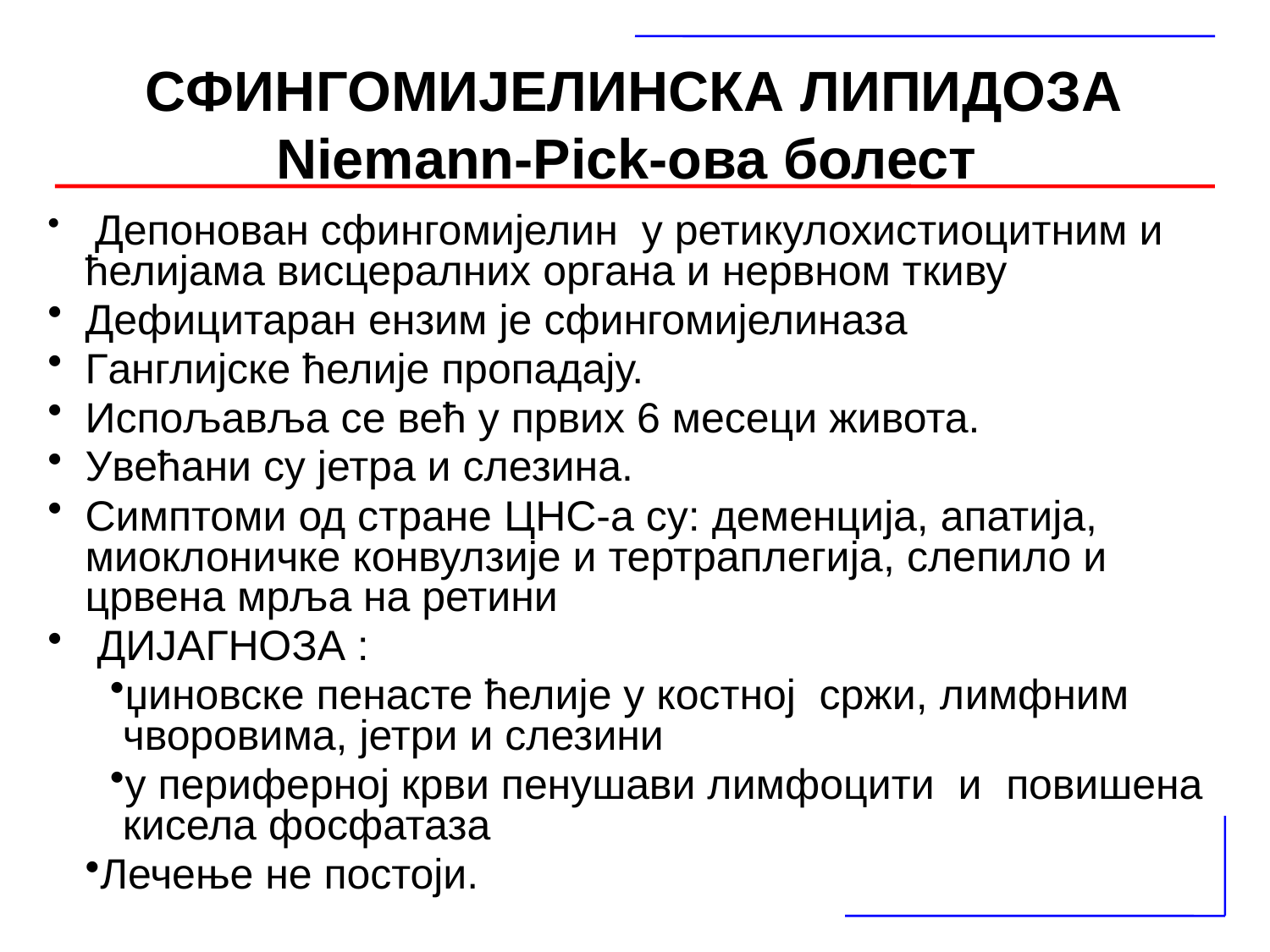

СФИНГОМИЈЕЛИНСКА ЛИПИДОЗА
Niemann-Pick-ова болест
 Депонован сфингомијелин  у ретикулохистиоцитним и ћелијама висцералних органа и нервном ткиву
Дефицитаран ензим је сфингомијелиназа
Ганглијске ћелије пропадају.
Испољавља се већ у првих 6 месеци живота.
Увећани су јетра и слезина.
Симптоми од стране ЦНС-а су: деменција, апатија, миоклоничке конвулзије и тертраплегија, слепило и црвена мрља на ретини
 ДИЈАГНОЗА :
џиновске пенасте ћелије у костној  сржи, лимфним чворовима, јетри и слезини
у периферној крви пенушави лимфоцити  и  повишена кисела фосфатаза
Лечење не постоји.